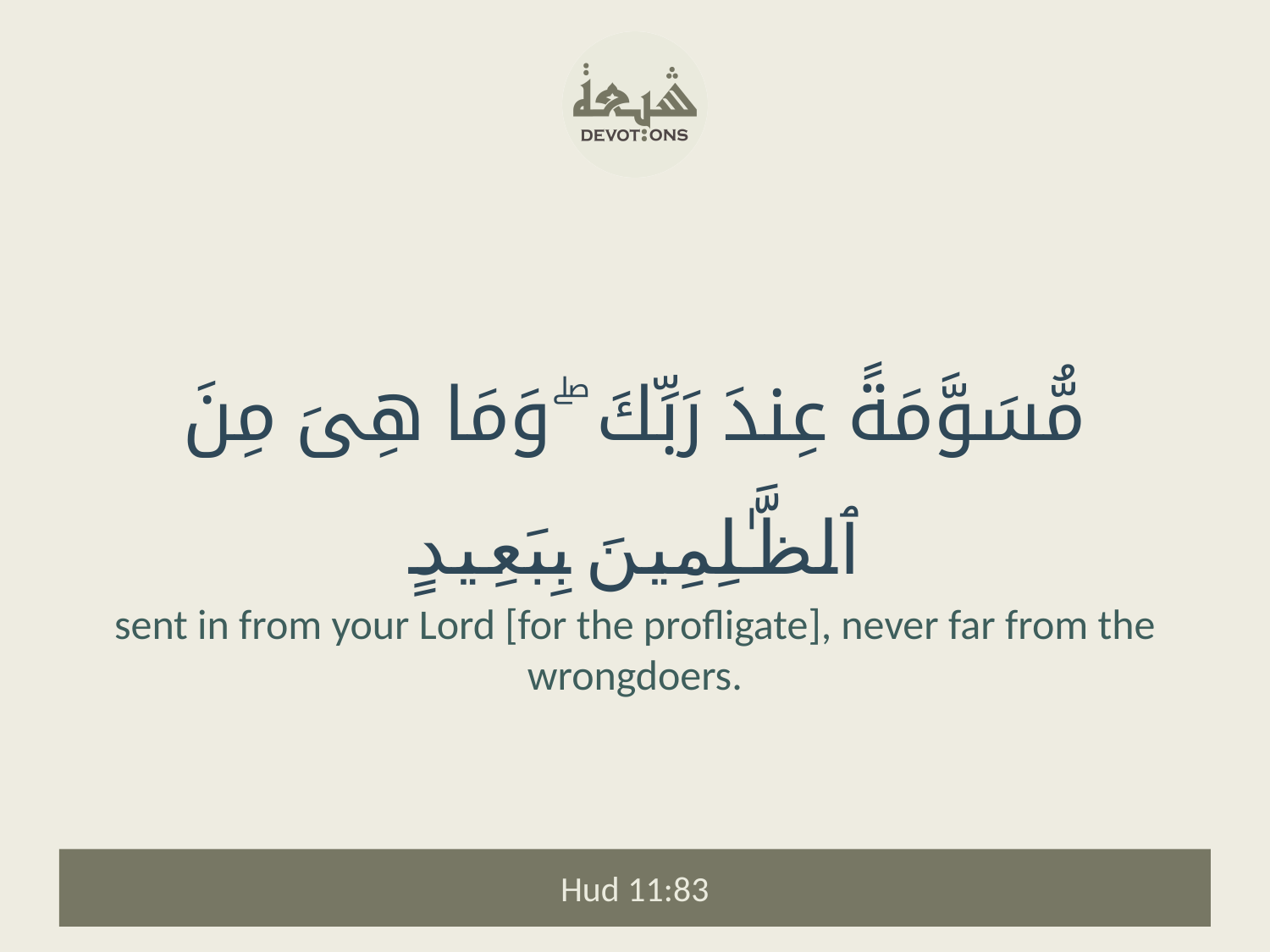

مُّسَوَّمَةً عِندَ رَبِّكَ ۖ وَمَا هِىَ مِنَ ٱلظَّـٰلِمِينَ بِبَعِيدٍ
sent in from your Lord [for the profligate], never far from the wrongdoers.
Hud 11:83